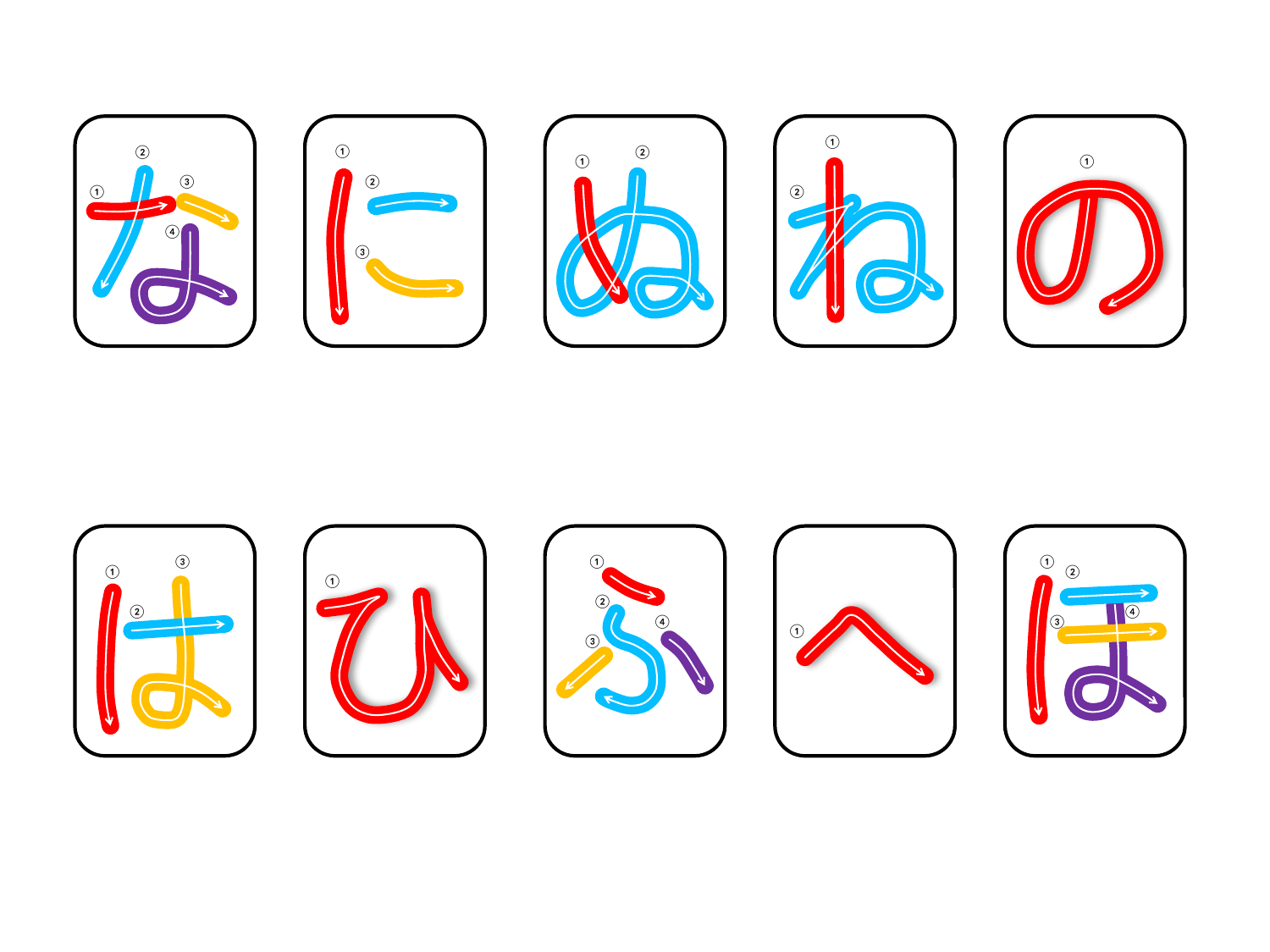

②
③

①
④

①
②

③

②
①

①

②

①

③
①

②

①

①

②
④
③

①

①
②

④
③